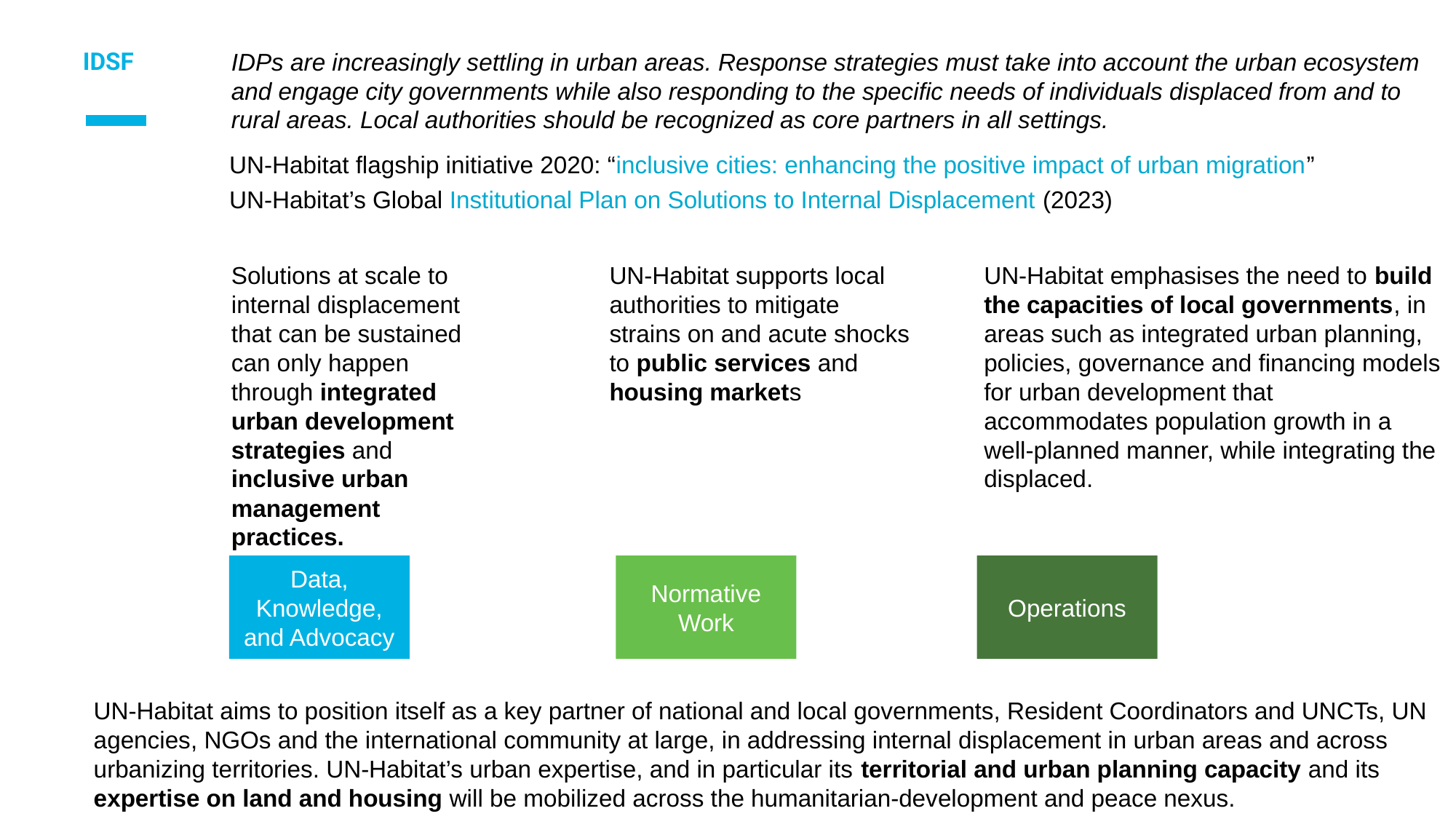

IDPs are increasingly settling in urban areas. Response strategies must take into account the urban ecosystem and engage city governments while also responding to the specific needs of individuals displaced from and to rural areas. Local authorities should be recognized as core partners in all settings.
IDSF
UN-Habitat flagship initiative 2020: “inclusive cities: enhancing the positive impact of urban migration”
UN-Habitat’s Global Institutional Plan on Solutions to Internal Displacement (2023)
Solutions at scale to internal displacement that can be sustained can only happen through integrated urban development strategies and inclusive urban management practices.
UN-Habitat supports local authorities to mitigate strains on and acute shocks to public services and housing markets
UN-Habitat emphasises the need to build the capacities of local governments, in areas such as integrated urban planning, policies, governance and financing models for urban development that accommodates population growth in a well-planned manner, while integrating the displaced.
Data, Knowledge, and Advocacy
Normative Work
Operations
UN-Habitat aims to position itself as a key partner of national and local governments, Resident Coordinators and UNCTs, UN agencies, NGOs and the international community at large, in addressing internal displacement in urban areas and across urbanizing territories. UN-Habitat’s urban expertise, and in particular its territorial and urban planning capacity and its expertise on land and housing will be mobilized across the humanitarian-development and peace nexus.